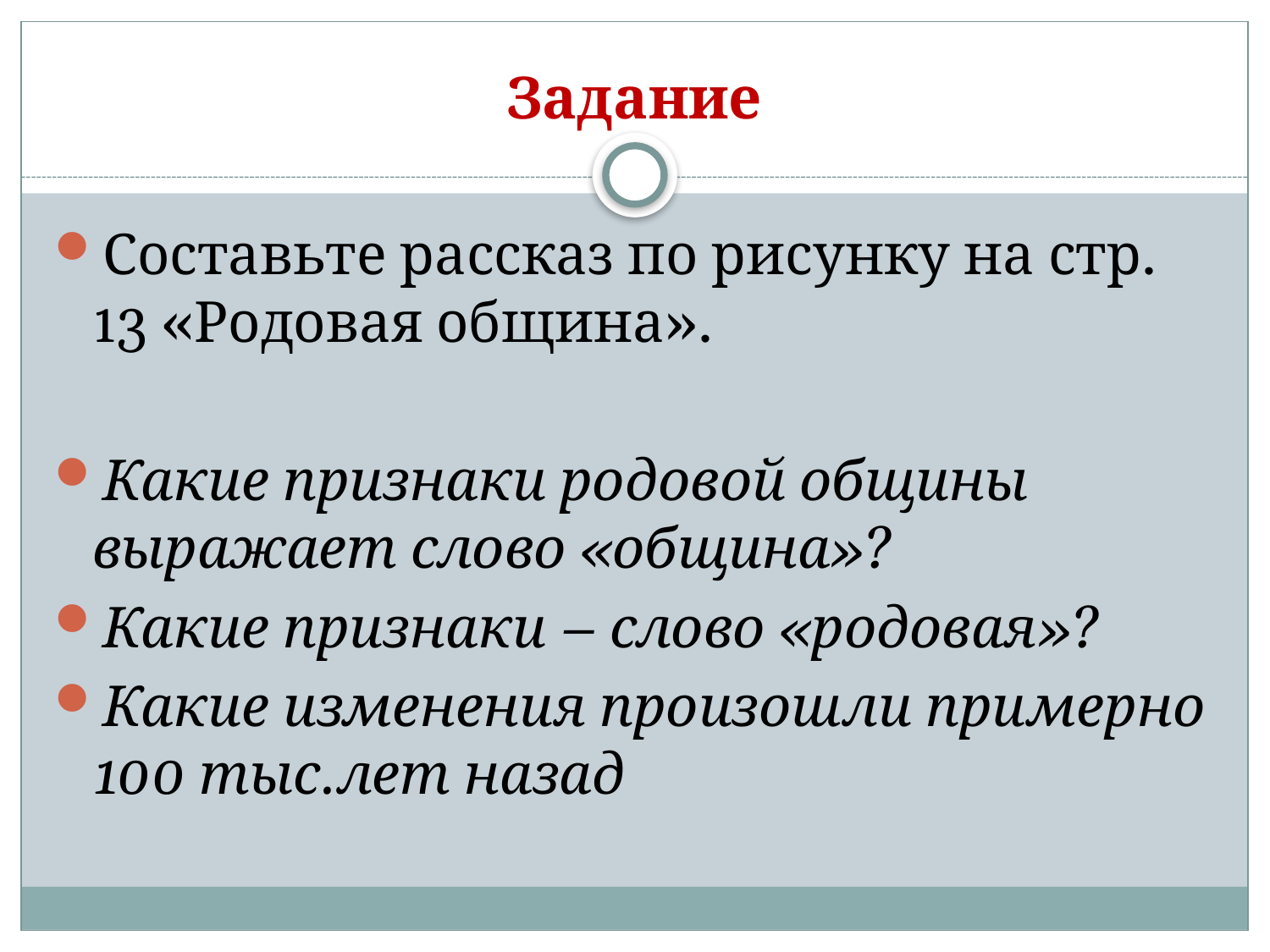

# Задание
Составьте рассказ по рисунку на стр. 13 «Родовая община».

Какие признаки родовой общины выражает слово «община»?
Какие признаки – слово «родовая»?
Какие изменения произошли примерно 100 тыс.лет назад